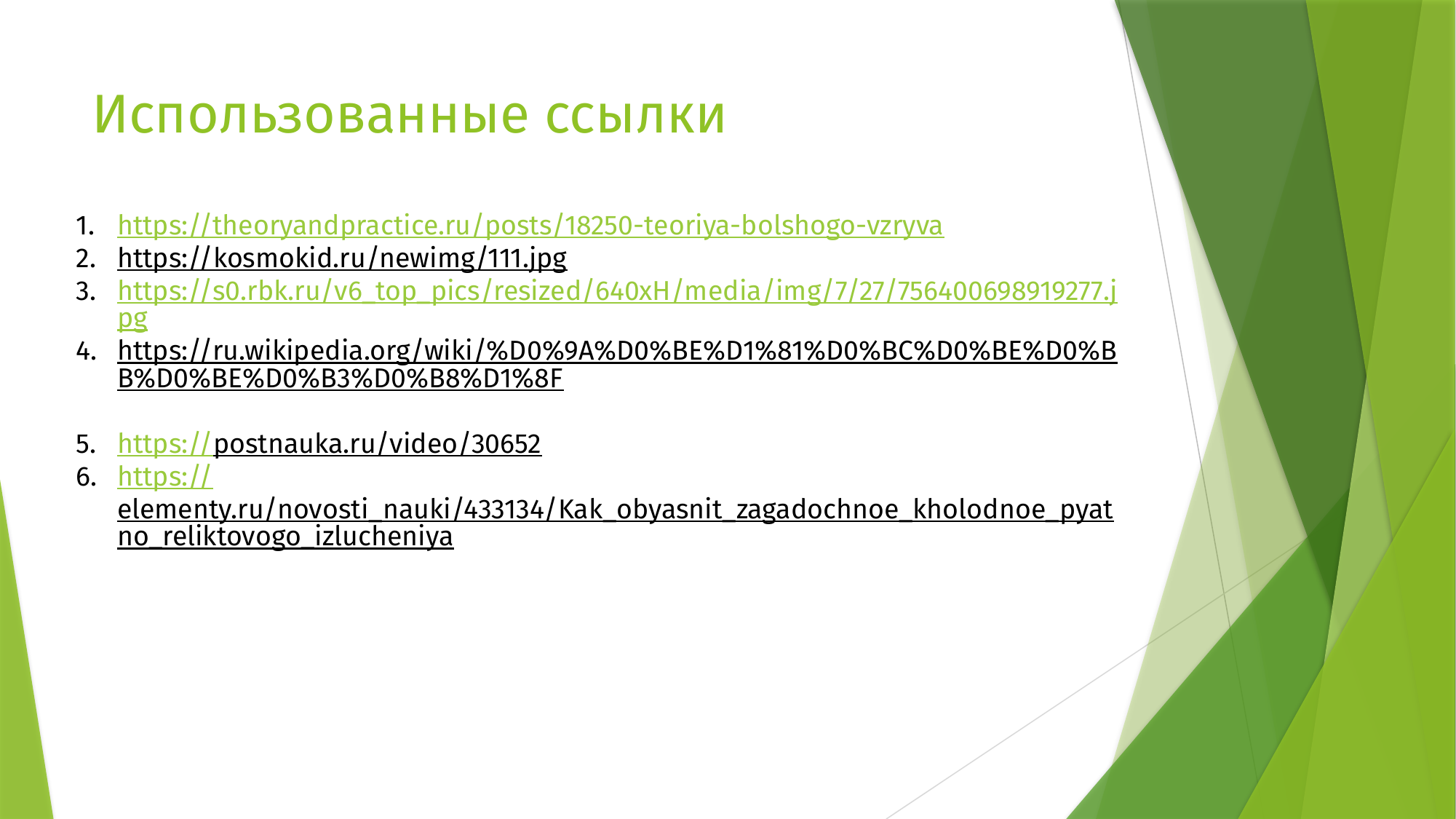

# Использованные ссылки
https://theoryandpractice.ru/posts/18250-teoriya-bolshogo-vzryva
https://kosmokid.ru/newimg/111.jpg
https://s0.rbk.ru/v6_top_pics/resized/640xH/media/img/7/27/756400698919277.jpg
https://ru.wikipedia.org/wiki/%D0%9A%D0%BE%D1%81%D0%BC%D0%BE%D0%BB%D0%BE%D0%B3%D0%B8%D1%8F
https://postnauka.ru/video/30652
https://elementy.ru/novosti_nauki/433134/Kak_obyasnit_zagadochnoe_kholodnoe_pyatno_reliktovogo_izlucheniya